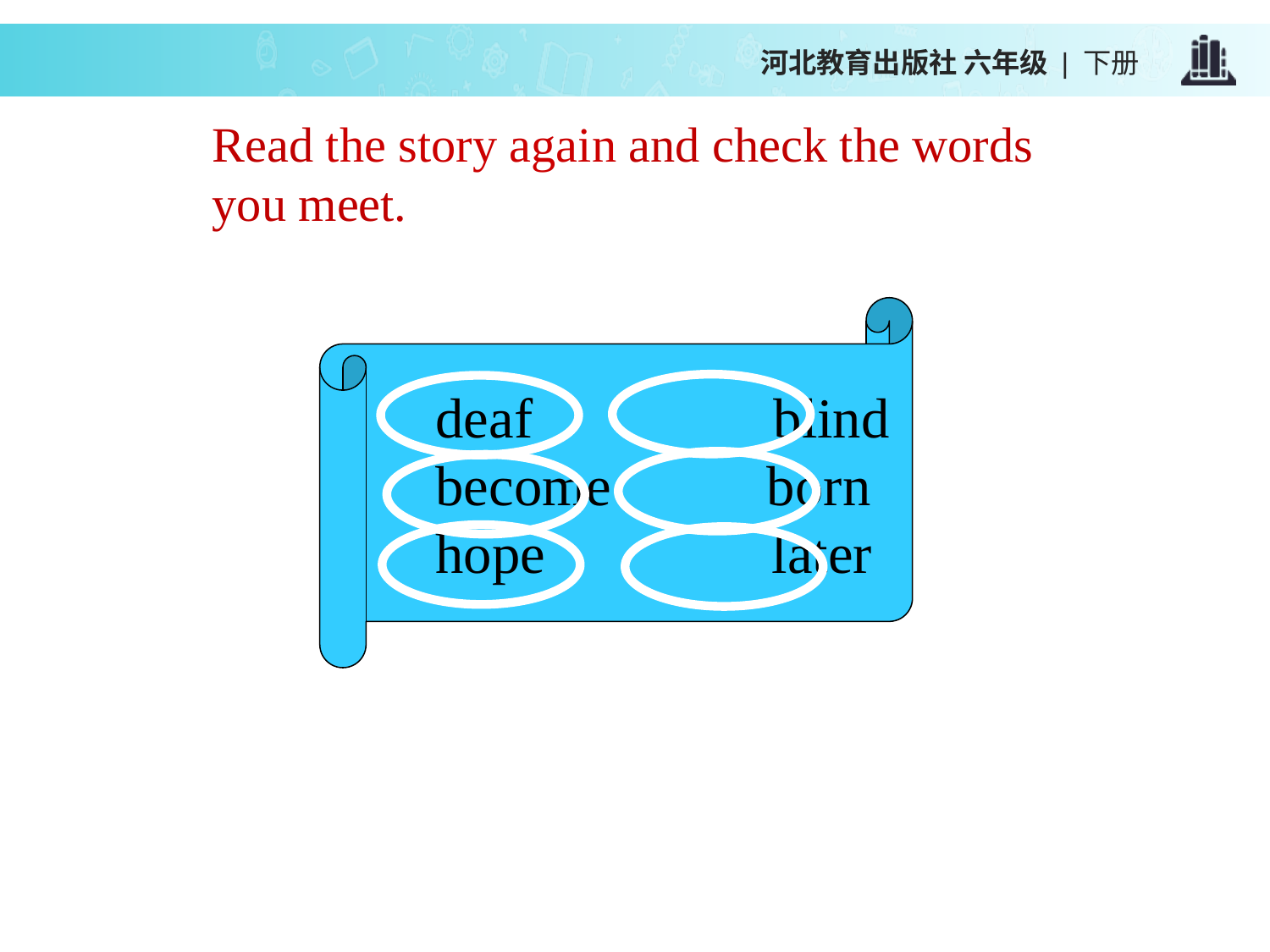

Read the story again and check the words you meet.
    deaf                 blind
    become           born
    hope                later